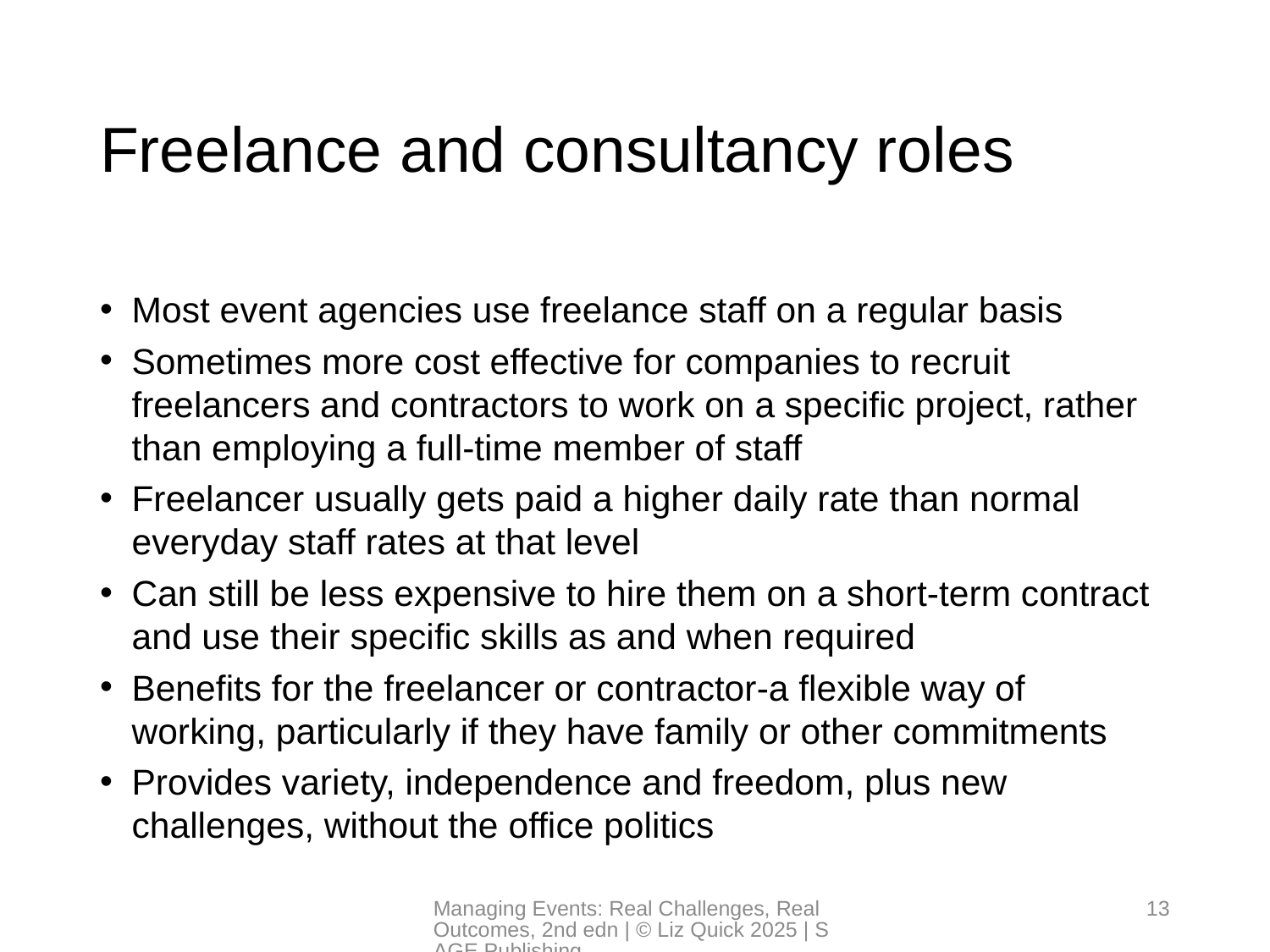

# Freelance and consultancy roles
Most event agencies use freelance staff on a regular basis
Sometimes more cost effective for companies to recruit freelancers and contractors to work on a specific project, rather than employing a full-time member of staff
Freelancer usually gets paid a higher daily rate than normal everyday staff rates at that level
Can still be less expensive to hire them on a short-term contract and use their specific skills as and when required
Benefits for the freelancer or contractor-a flexible way of working, particularly if they have family or other commitments
Provides variety, independence and freedom, plus new challenges, without the office politics
Managing Events: Real Challenges, Real Outcomes, 2nd edn | © Liz Quick 2025 | SAGE Publishing
13